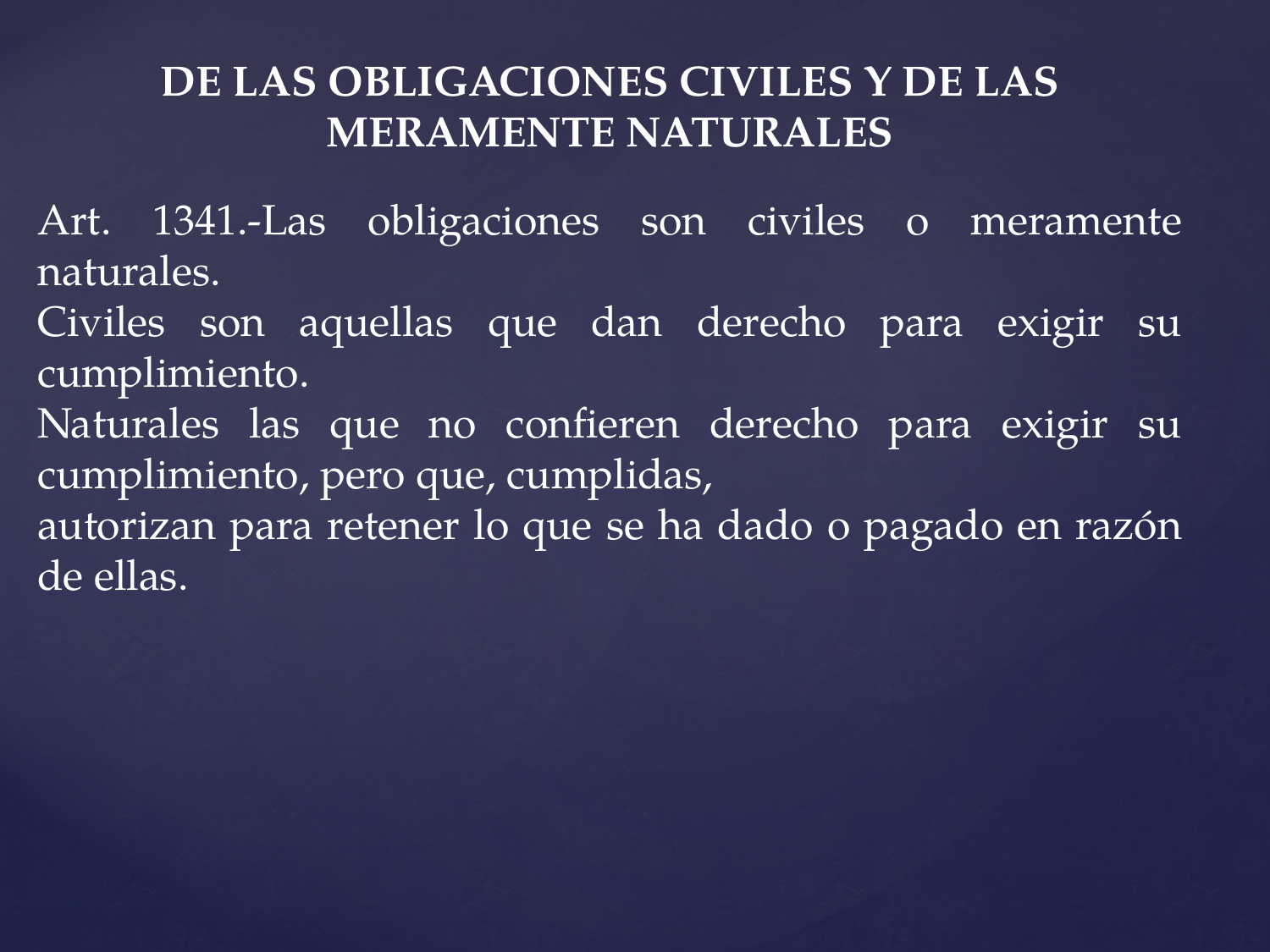

DE LAS OBLIGACIONES CIVILES Y DE LAS MERAMENTE NATURALES
Art. 1341.-Las obligaciones son civiles o meramente naturales.
Civiles son aquellas que dan derecho para exigir su cumplimiento.
Naturales las que no confieren derecho para exigir su cumplimiento, pero que, cumplidas,
autorizan para retener lo que se ha dado o pagado en razón de ellas.